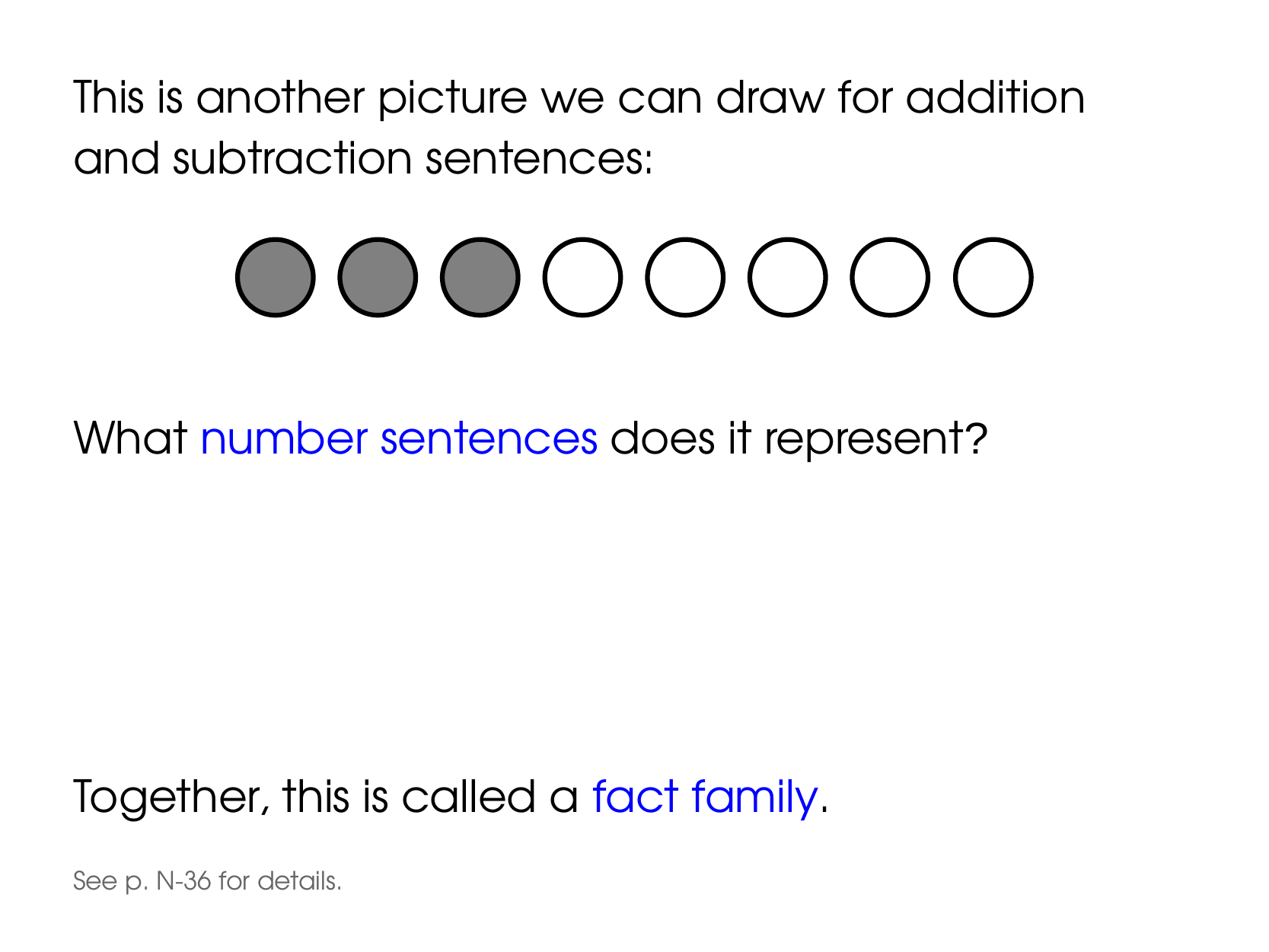

This is another picture we can draw for addition
and subtraction sentences:

What number sentences does it represent?
Together, this is called a fact family.
See p. N-36 for details.